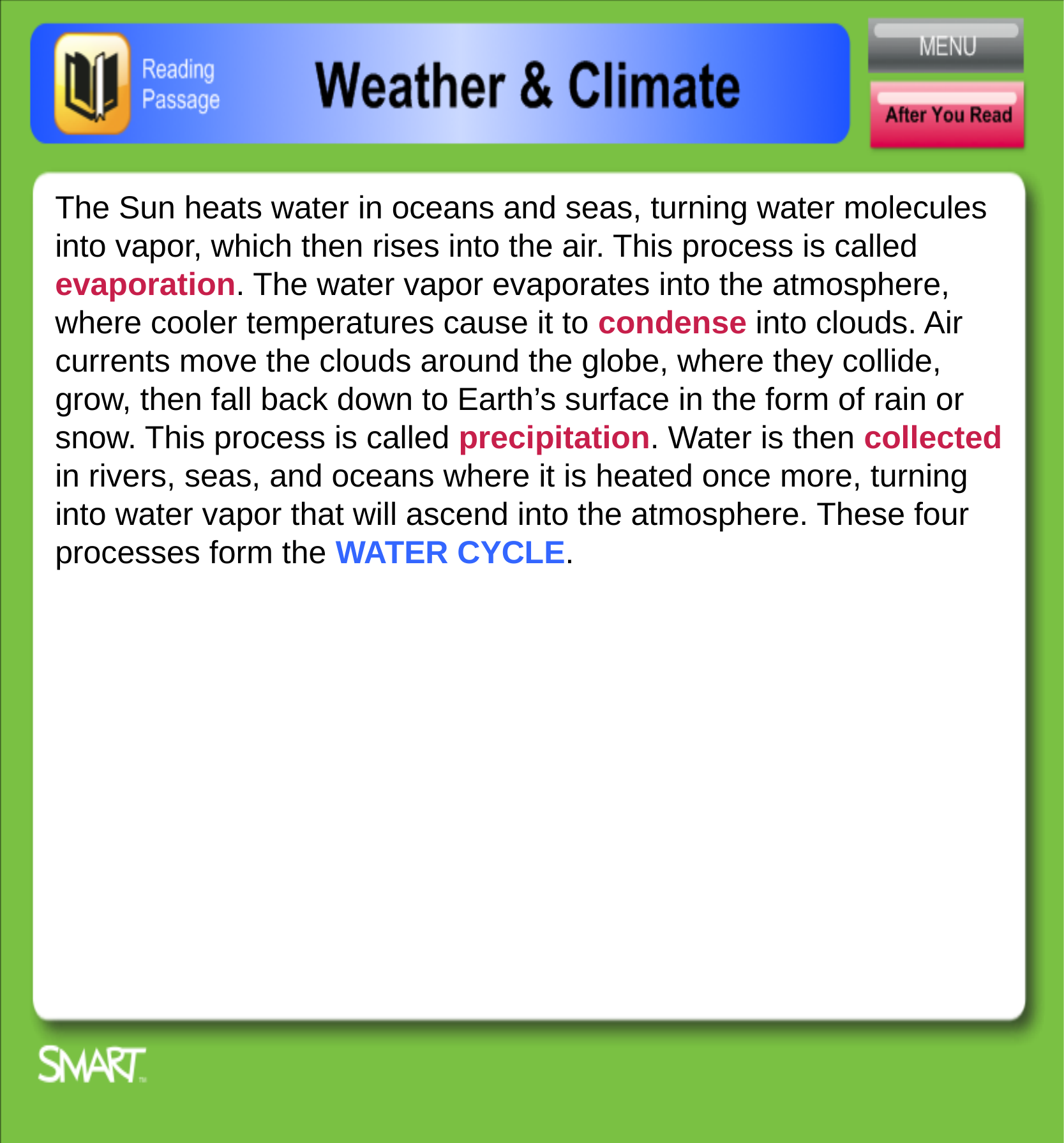

The Sun heats water in oceans and seas, turning water molecules into vapor, which then rises into the air. This process is called evaporation. The water vapor evaporates into the atmosphere, where cooler temperatures cause it to condense into clouds. Air currents move the clouds around the globe, where they collide, grow, then fall back down to Earth’s surface in the form of rain or snow. This process is called precipitation. Water is then collected in rivers, seas, and oceans where it is heated once more, turning into water vapor that will ascend into the atmosphere. These four processes form the WATER CYCLE.